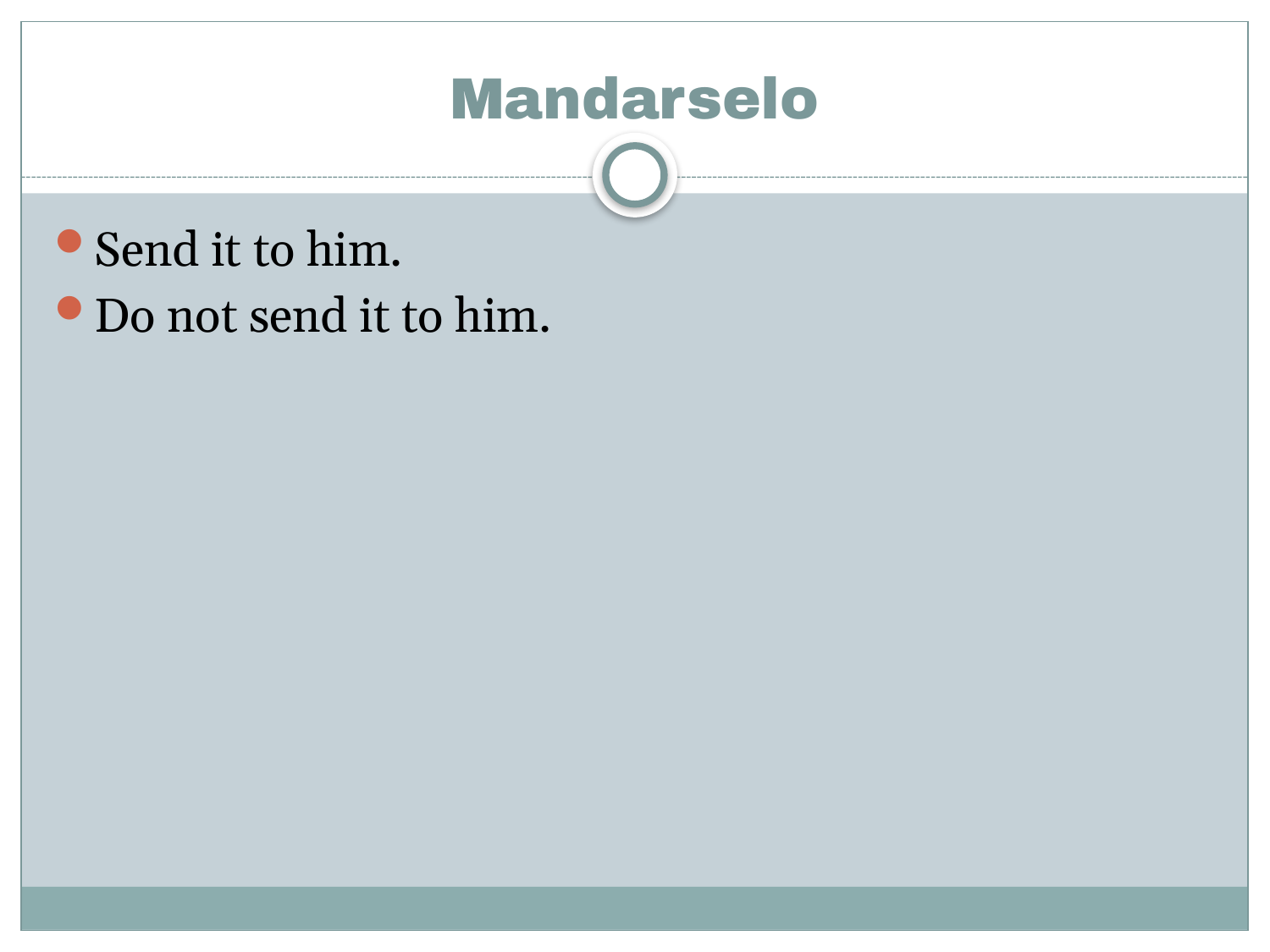

# Mandarselo
Send it to him.
Do not send it to him.